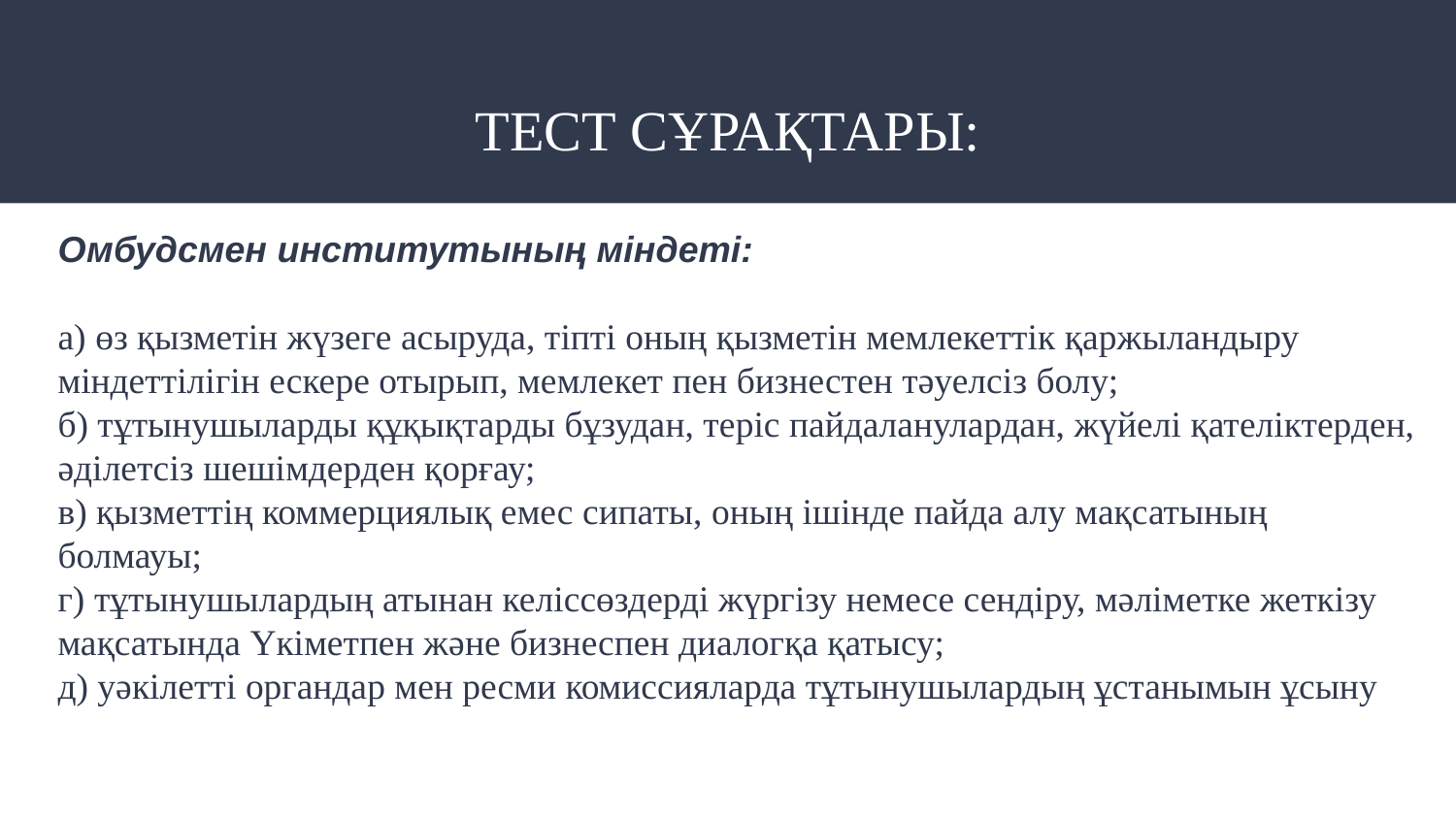

# ТЕСТ СҰРАҚТАРЫ:
Омбудсмен институтының міндеті:

а) өз қызметін жүзеге асыруда, тіпті оның қызметін мемлекеттік қаржыландыру міндеттілігін ескере отырып, мемлекет пен бизнестен тәуелсіз болу;
б) тұтынушыларды құқықтарды бұзудан, теріс пайдаланулардан, жүйелі қателіктерден, әділетсіз шешімдерден қорғау;
в) қызметтің коммерциялық емес сипаты, оның ішінде пайда алу мақсатының болмауы;
г) тұтынушылардың атынан келіссөздерді жүргізу немесе сендіру, мәліметке жеткізу мақсатында Үкіметпен және бизнеспен диалогқа қатысу;
д) уәкілетті органдар мен ресми комиссияларда тұтынушылардың ұстанымын ұсыну